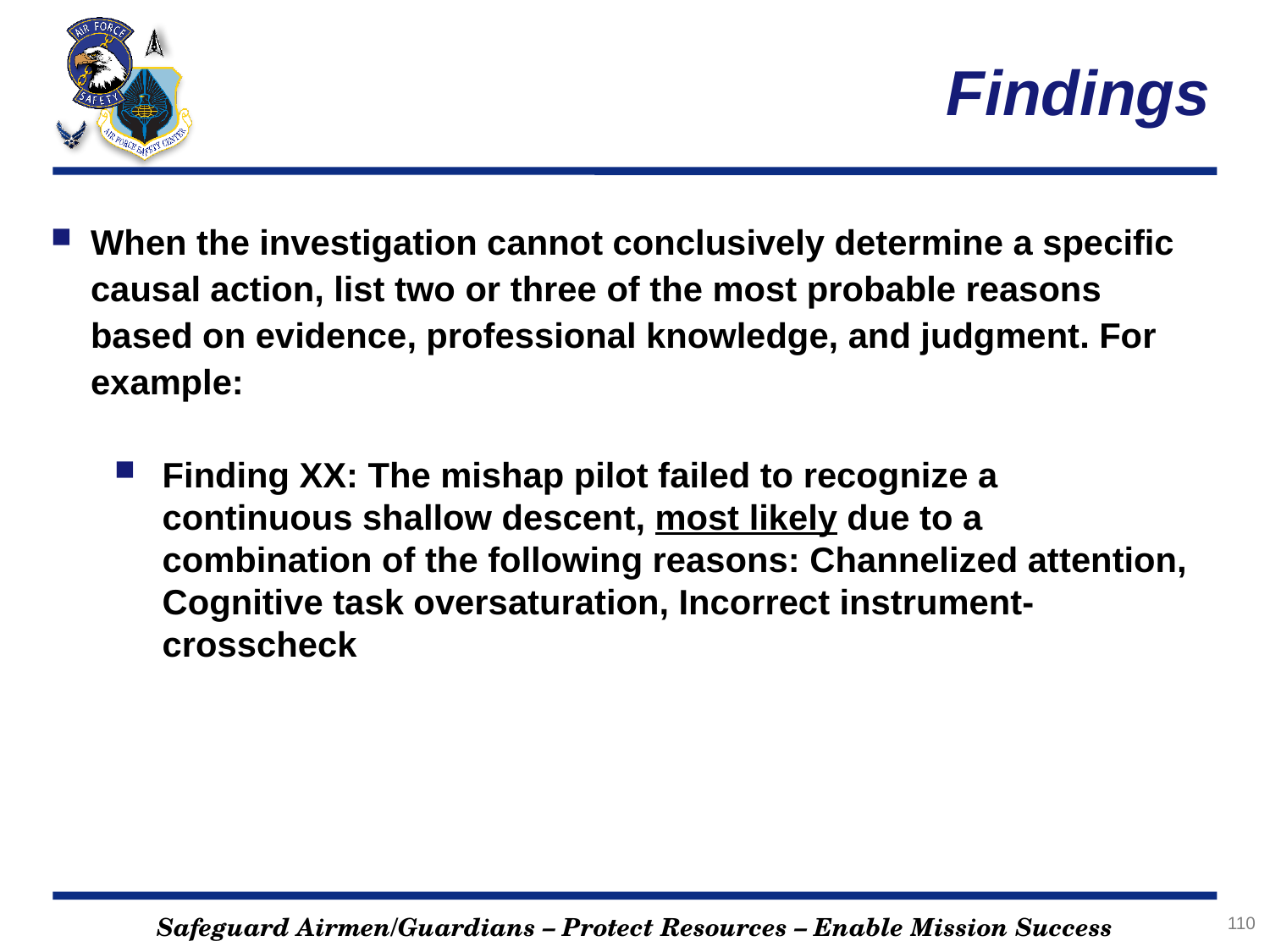

# Findings
When the investigation cannot conclusively determine a specific causal action, list two or three of the most probable reasons based on evidence, professional knowledge, and judgment. For example:

Finding XX: The mishap pilot failed to recognize a continuous shallow descent, most likely due to a combination of the following reasons: Channelized attention, Cognitive task oversaturation, Incorrect instrument-crosscheck

110